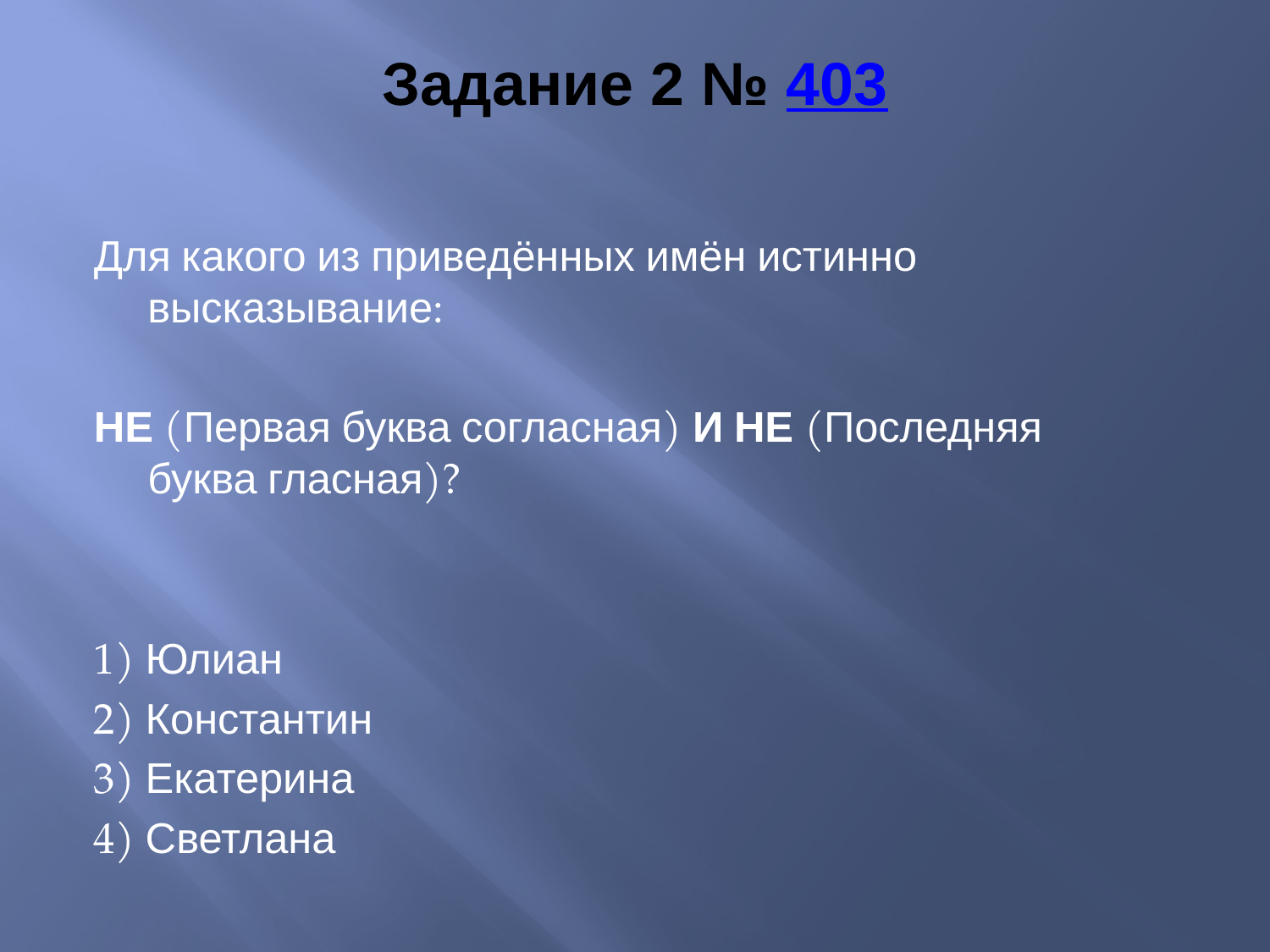

# Задание 2 № 403
Для ка­ко­го из приведённых имён ис­тин­но высказывание:

НЕ (Первая буква согласная) И НЕ (Последняя буква гласная)?

1) Юлиан
2) Константин
3) Екатерина
4) Светлана